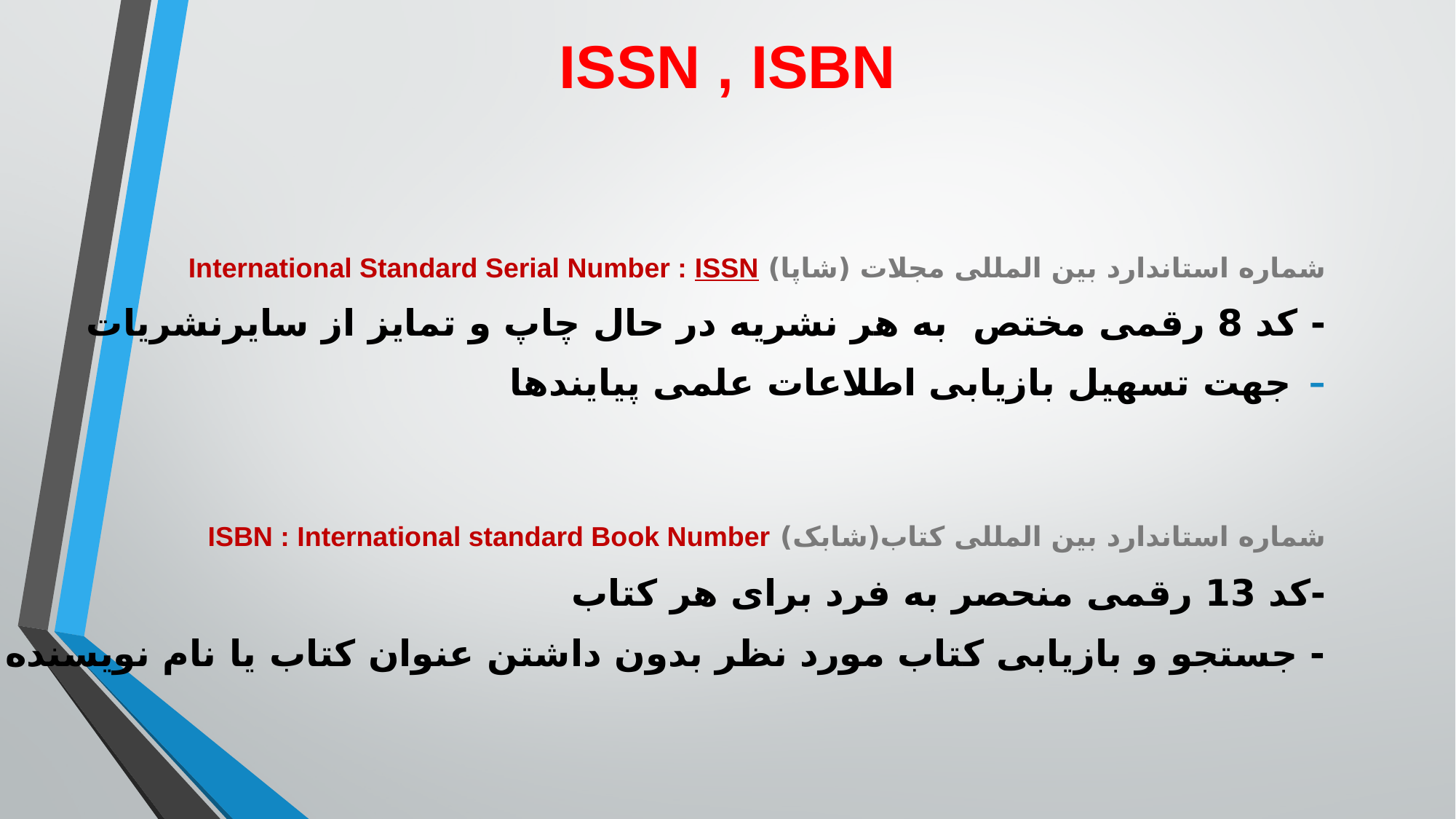

# ISSN , ISBN
شماره استاندارد بین المللی مجلات (شاپا) International Standard Serial Number : ISSN
- کد 8 رقمی مختص  به هر نشریه در حال چاپ و تمایز از سایرنشریات
جهت تسهیل بازیابی اطلاعات علمی پیایندها

شماره استاندارد بین المللی کتاب(شابک) ISBN : International standard Book Number
-کد 13 رقمی منحصر به فرد برای هر کتاب
- جستجو و بازیابی کتاب مورد نظر بدون داشتن عنوان کتاب یا نام نویسنده